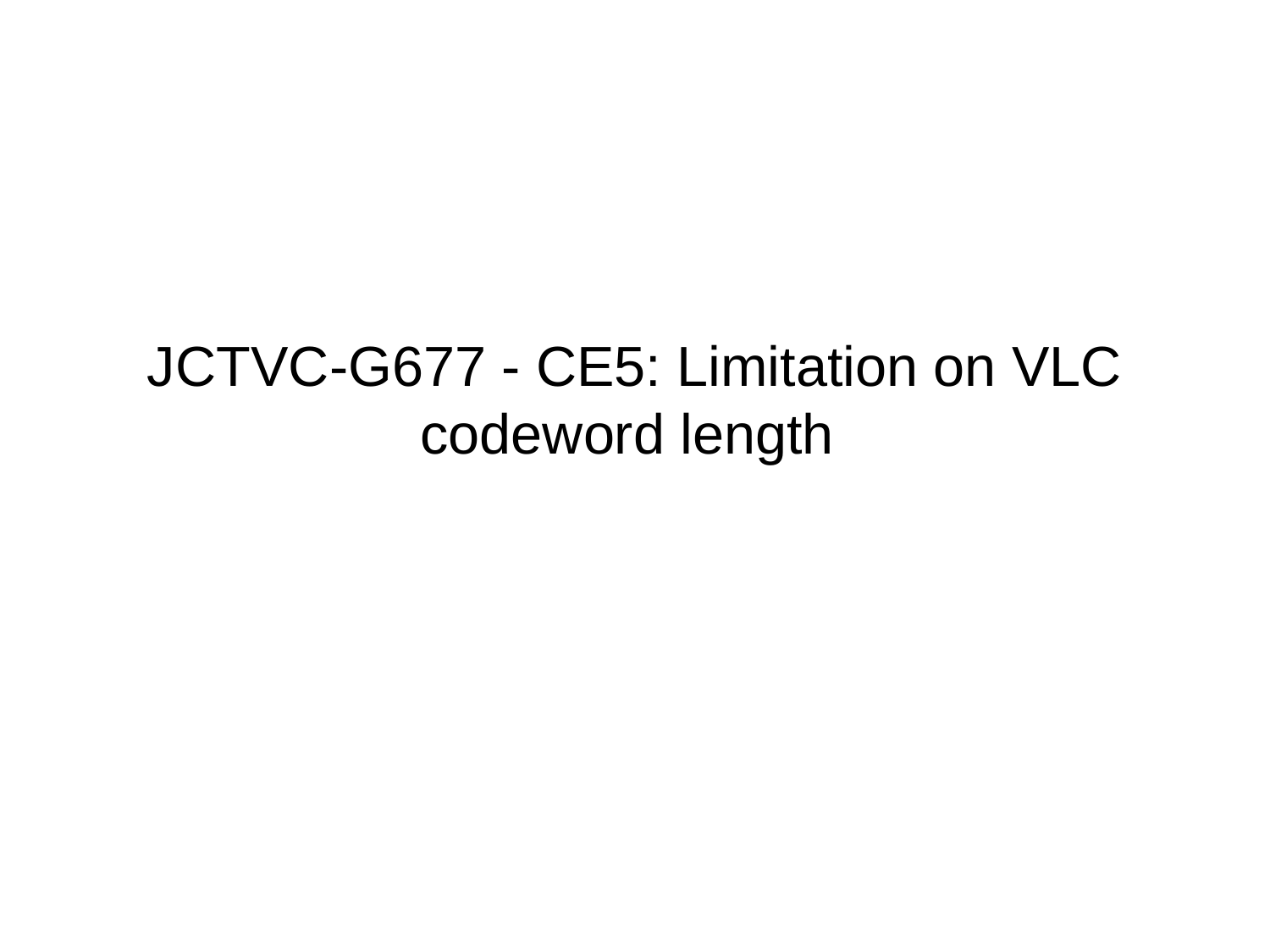

# JCTVC-G677 - CE5: Limitation on VLC codeword length